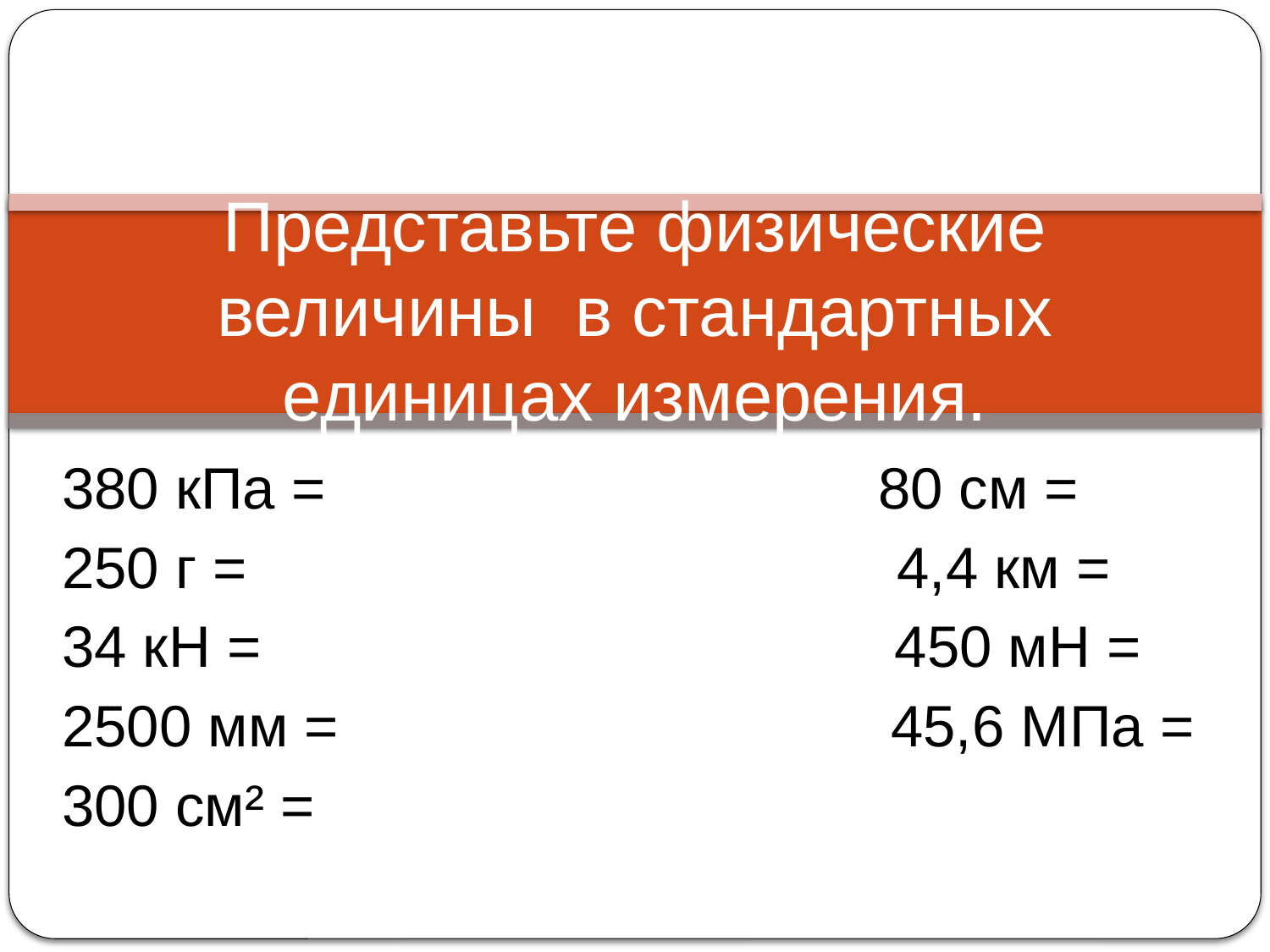

# Представьте физические величины  в стандартных единицах измерения.
380 кПа =                                  80 см =
250 г =                                        4,4 км =
34 кН =                                       450 мН =
2500 мм =                                  45,6 МПа =
300 см² =